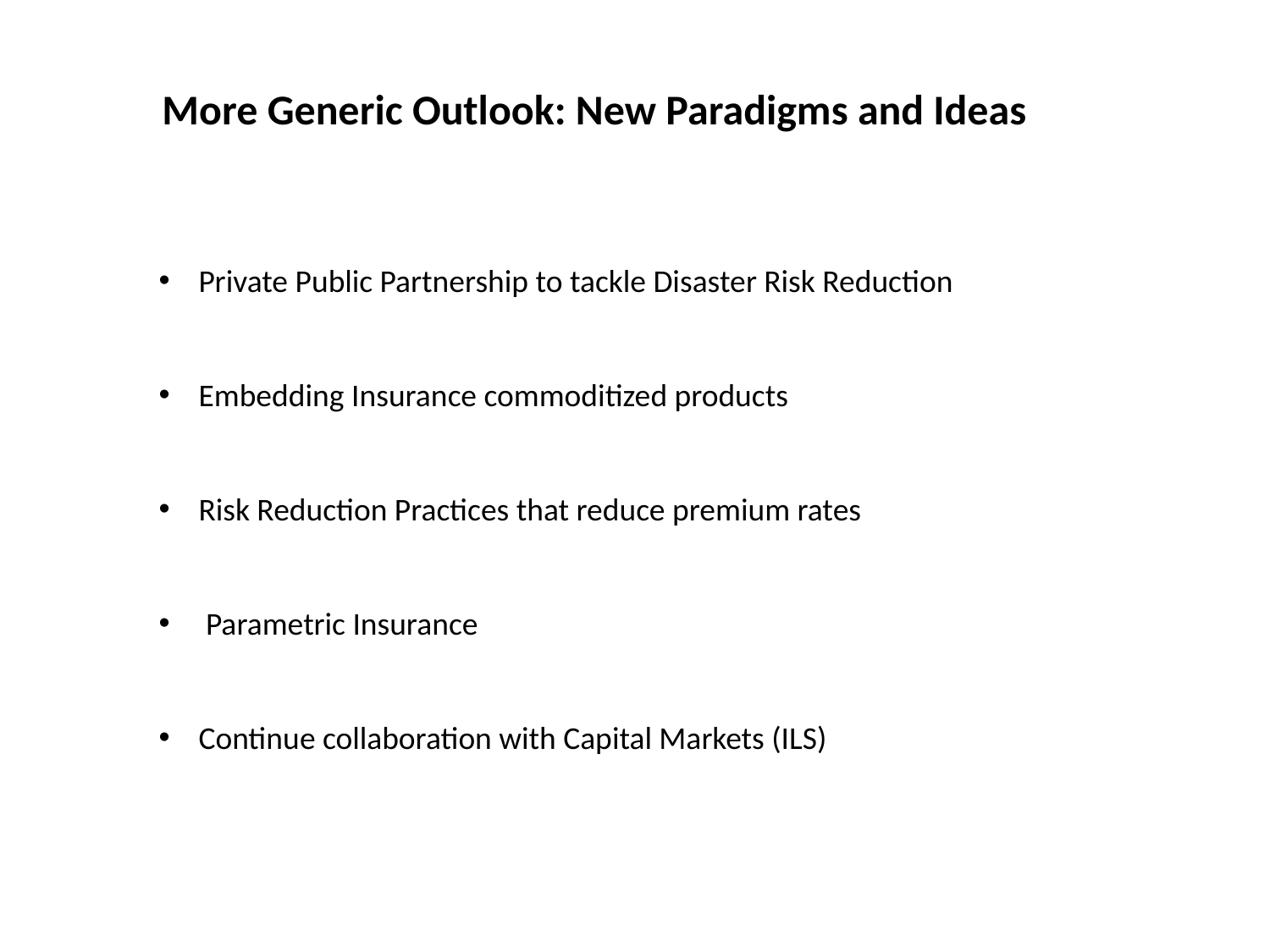

More Generic Outlook: New Paradigms and Ideas

Private Public Partnership to tackle Disaster Risk Reduction

Embedding Insurance commoditized products

Risk Reduction Practices that reduce premium rates

 Parametric Insurance

Continue collaboration with Capital Markets (ILS)

#